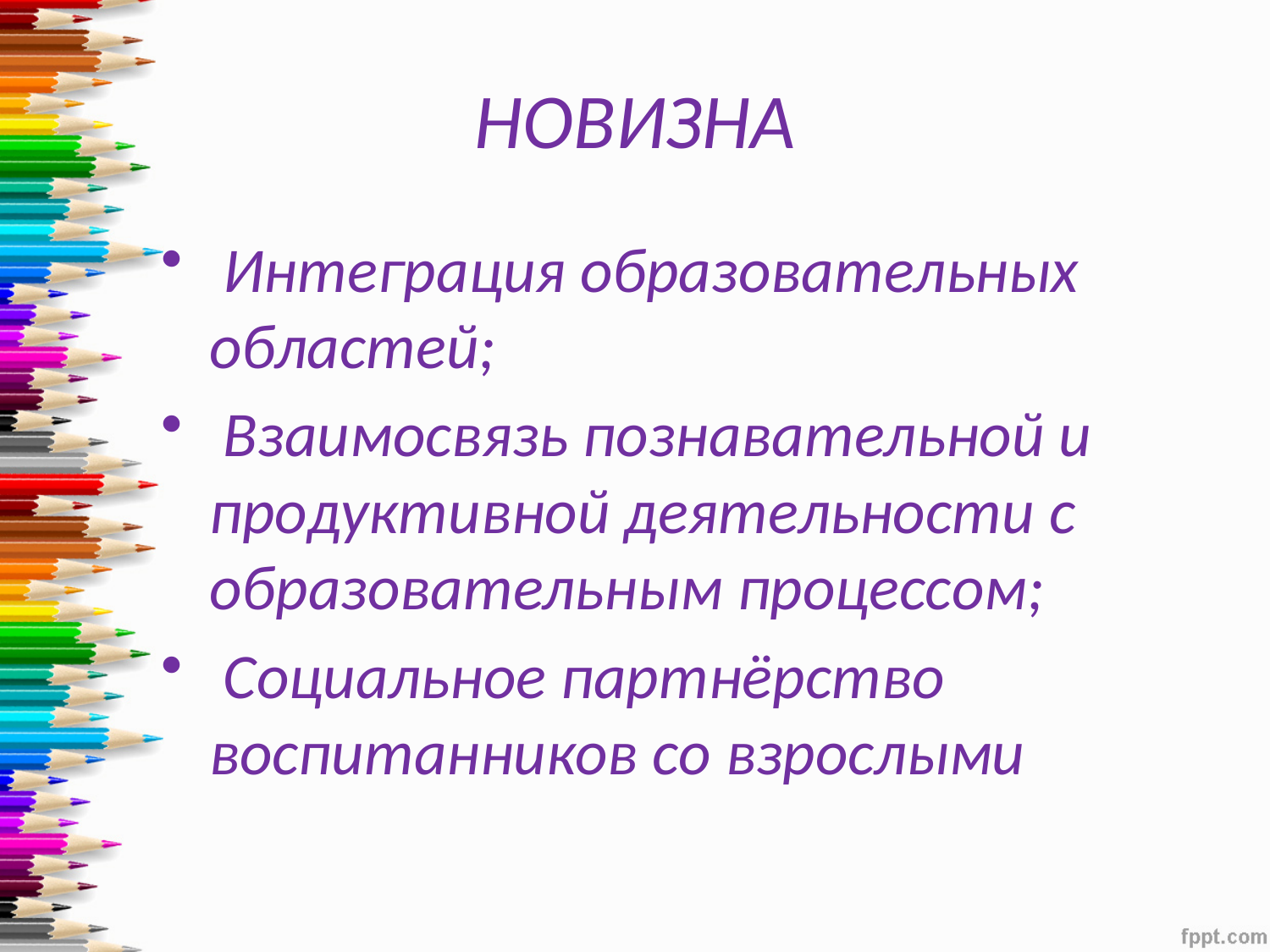

# НОВИЗНА
 Интеграция образовательных областей;
 Взаимосвязь познавательной и продуктивной деятельности с образовательным процессом;
 Социальное партнёрство воспитанников со взрослыми